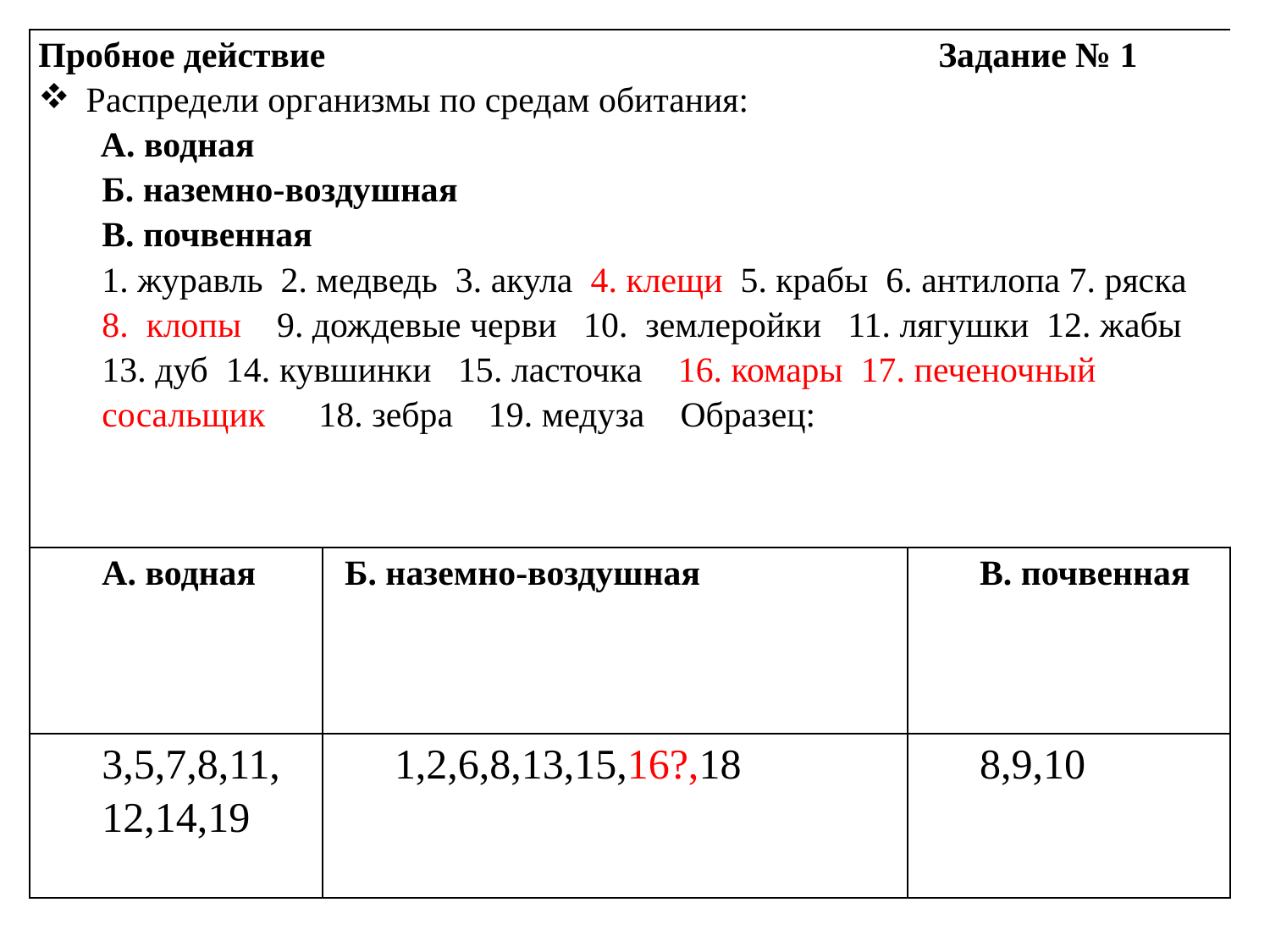

| Пробное действие Задание № 1 Распредели организмы по средам обитания: А. водная    Б. наземно-воздушная   В. почвенная  1. журавль 2. медведь 3. акула 4. клещи 5. крабы 6. антилопа 7. ряска 8. клопы 9. дождевые черви 10. землеройки 11. лягушки 12. жабы 13. дуб 14. кувшинки 15. ласточка 16. комары 17. печеночный сосальщик 18. зебра 19. медуза Образец: |  |  |
| --- | --- | --- |
| А. водная | Б. наземно-воздушная | В. почвенная |
| 3,5,7,8,11, 12,14,19 | 1,2,6,8,13,15,16?,18 | 8,9,10 |